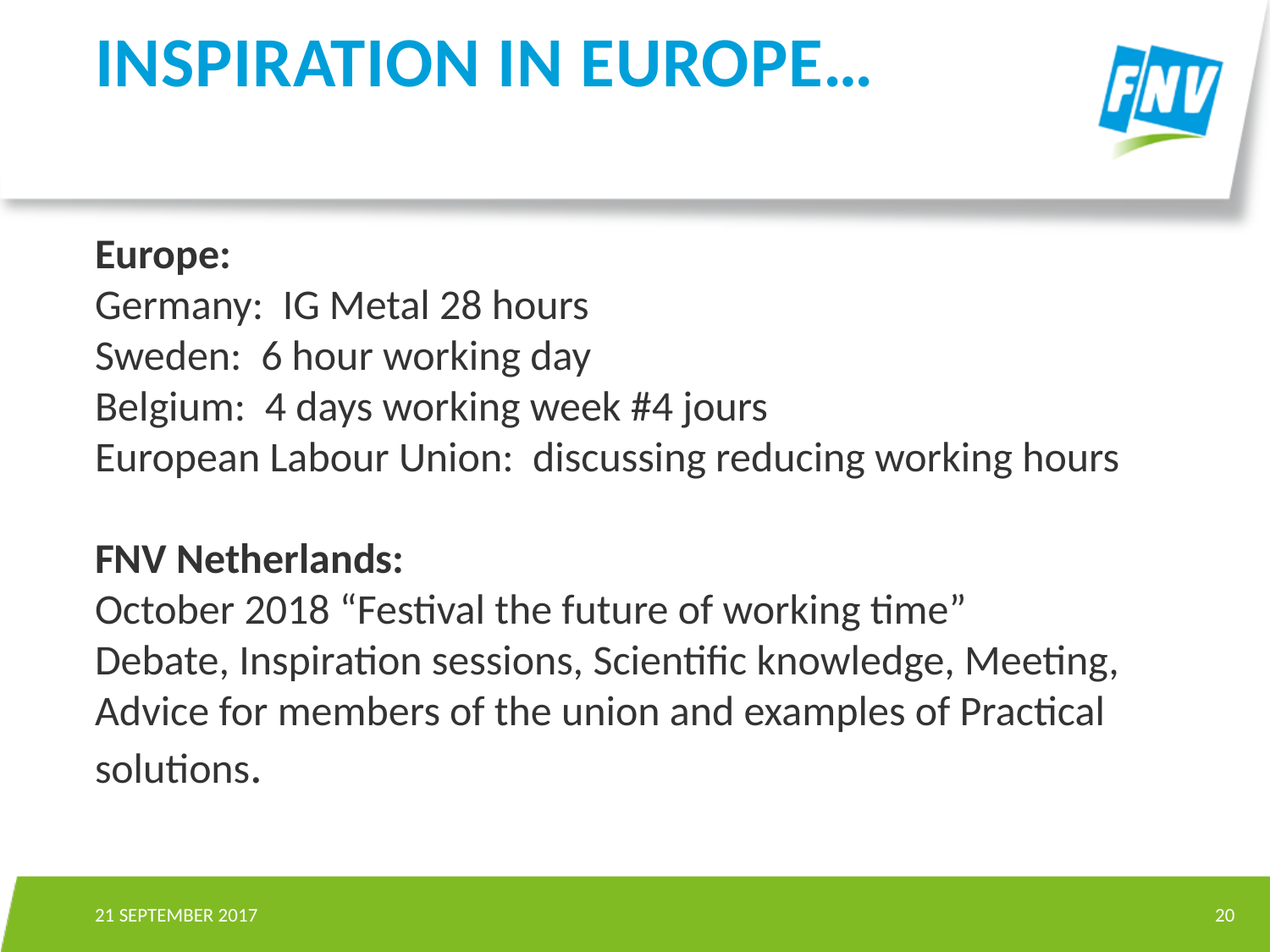

# Inspiration in Europe…
Europe:
Germany:  IG Metal 28 hours
Sweden:  6 hour working day
Belgium:  4 days working week #4 jours
European Labour Union:  discussing reducing working hours

FNV Netherlands:
October 2018 “Festival the future of working time”
Debate, Inspiration sessions, Scientific knowledge, Meeting, Advice for members of the union and examples of Practical solutions.

21 september 2017

20